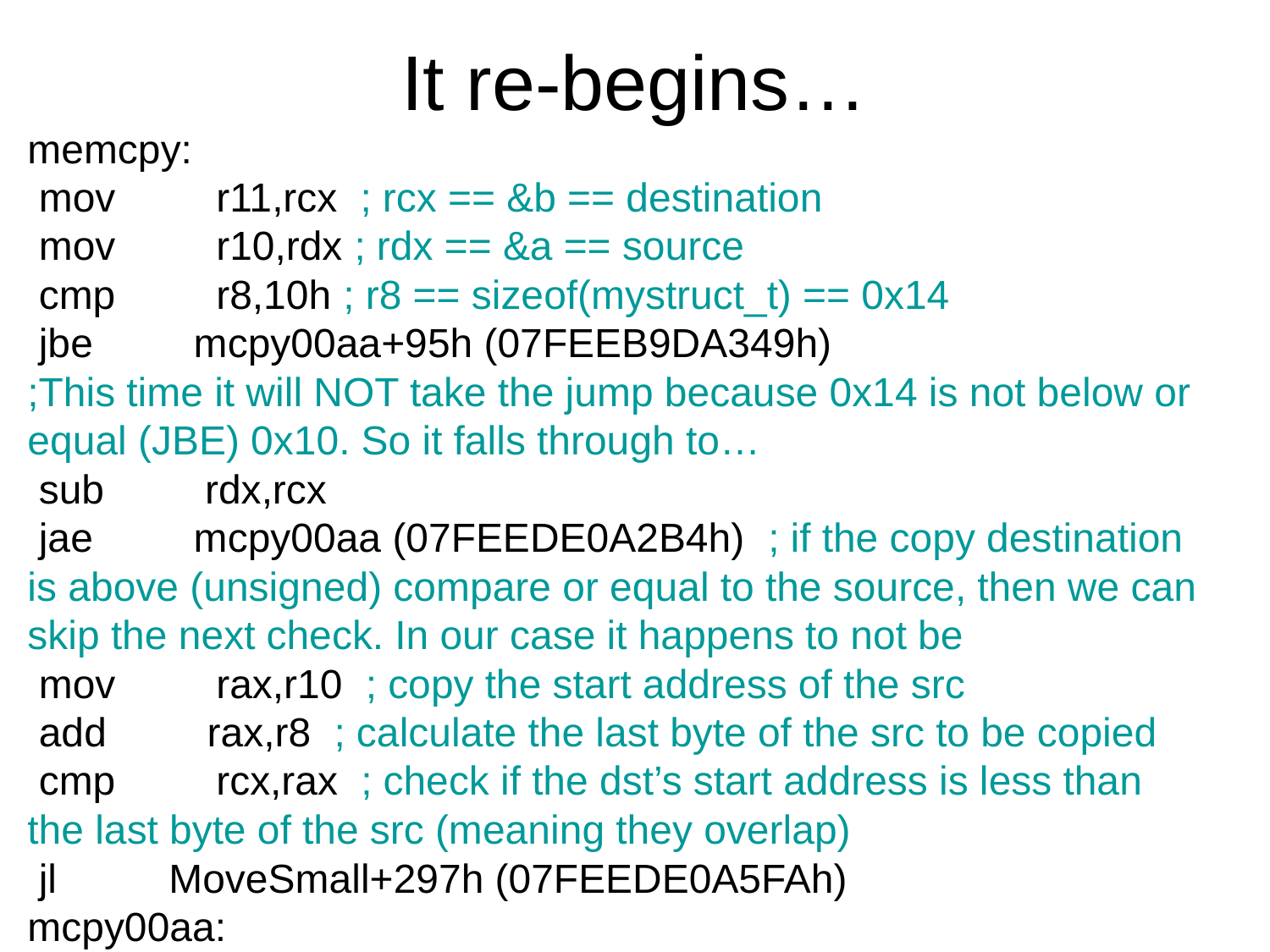

It re-begins…
memcpy:
 mov         r11,rcx  ; rcx == &b == destination
 mov         r10,rdx ; rdx == &a == source
 cmp         r8,10h ; r8 == sizeof(mystruct_t) == 0x14
 jbe         mcpy00aa+95h (07FEEB9DA349h)
;This time it will NOT take the jump because 0x14 is not below or equal (JBE) 0x10. So it falls through to…
 sub         rdx,rcx
 jae         mcpy00aa (07FEEDE0A2B4h)  ; if the copy destination is above (unsigned) compare or equal to the source, then we can skip the next check. In our case it happens to not be
 mov         rax,r10  ; copy the start address of the src
 add         rax,r8  ; calculate the last byte of the src to be copied
 cmp         rcx,rax  ; check if the dst’s start address is less than the last byte of the src (meaning they overlap)
 jl          MoveSmall+297h (07FEEDE0A5FAh)
mcpy00aa: